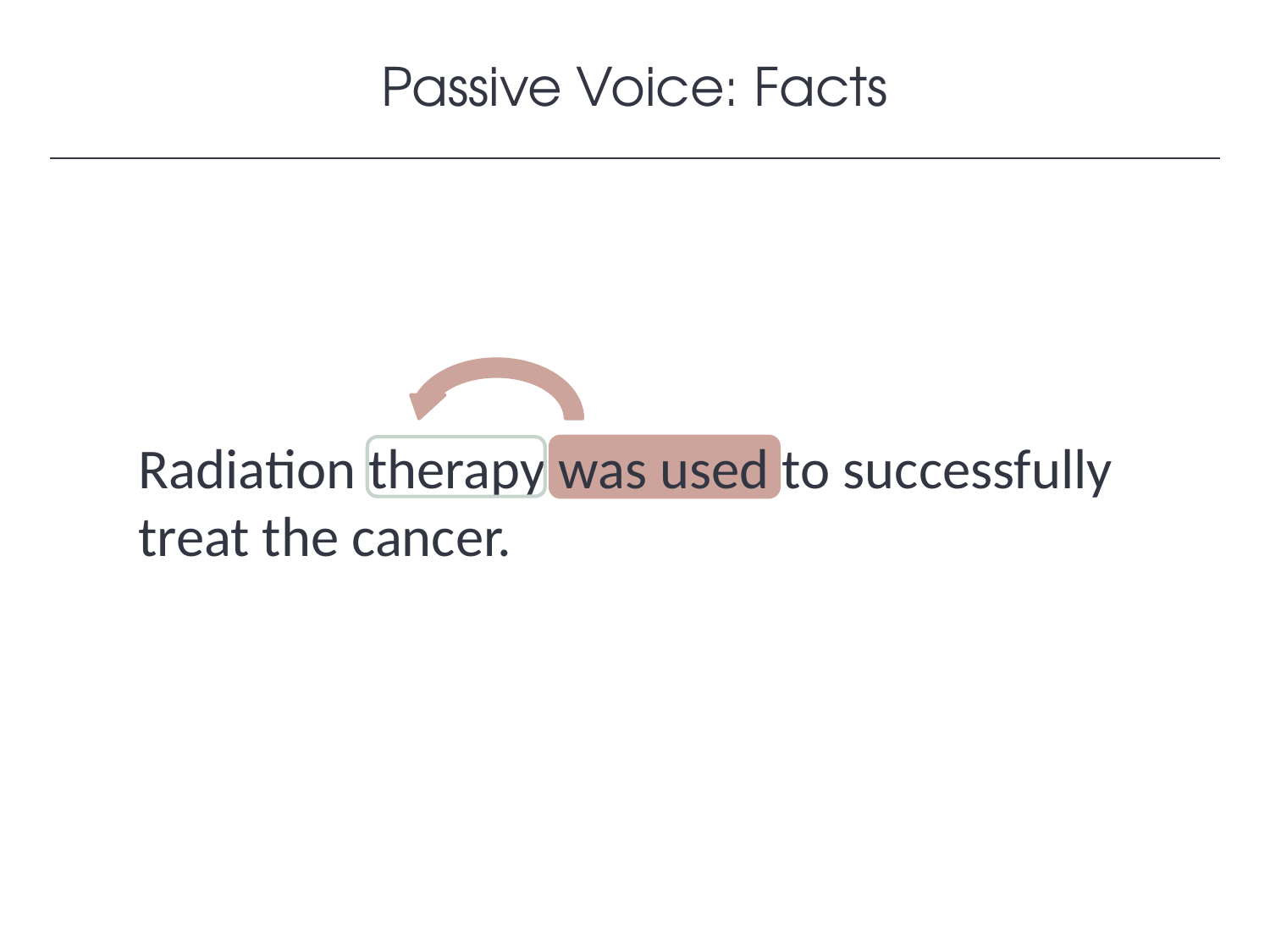

Passive Voice: Facts
HAWKES LEARNING

Radiation therapy was used to successfully treat the cancer.